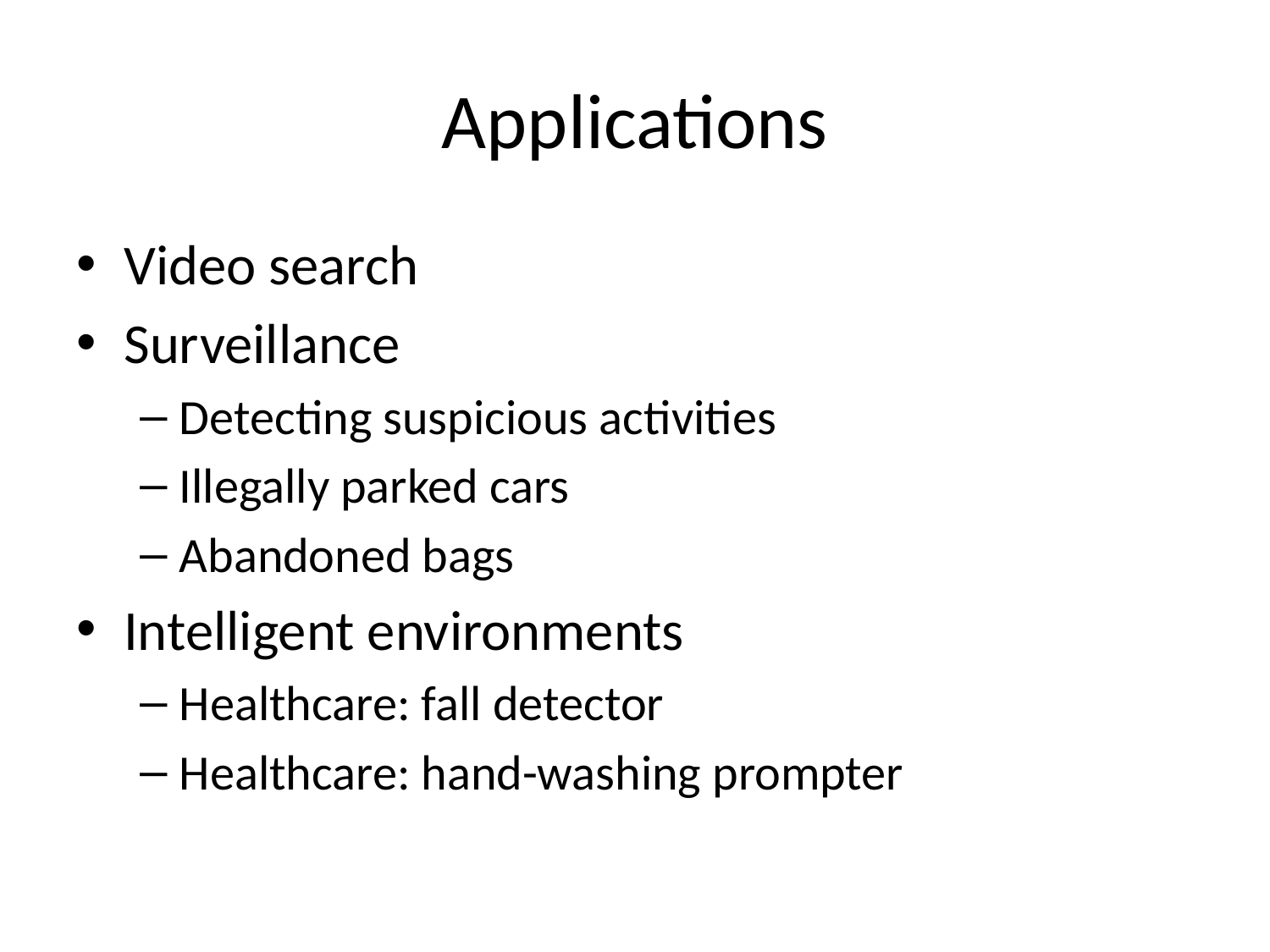

# Applications
Video search
Surveillance
Detecting suspicious activities
Illegally parked cars
Abandoned bags
Intelligent environments
Healthcare: fall detector
Healthcare: hand-washing prompter